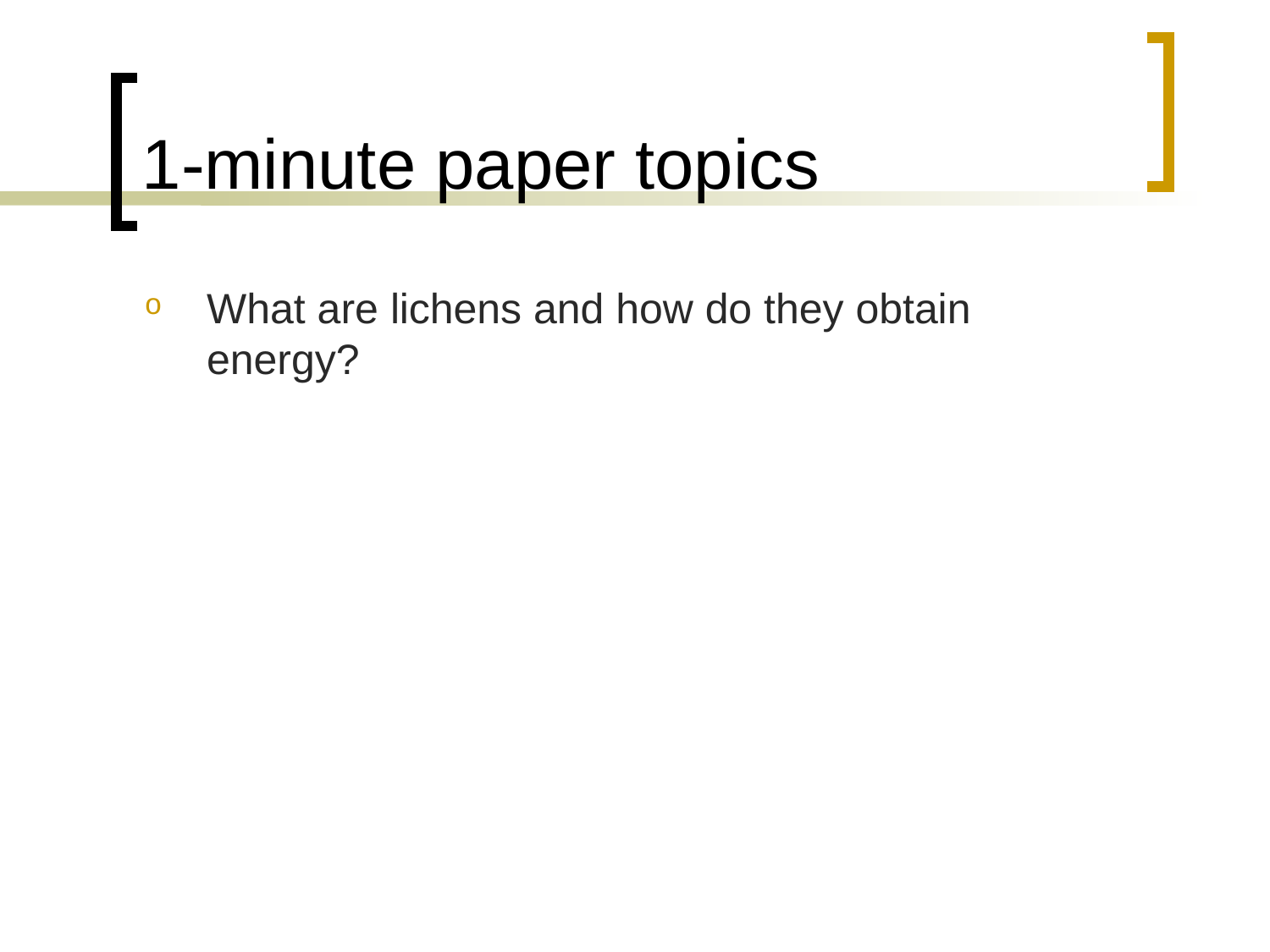

# 1-minute paper topics
What are lichens and how do they obtain energy?